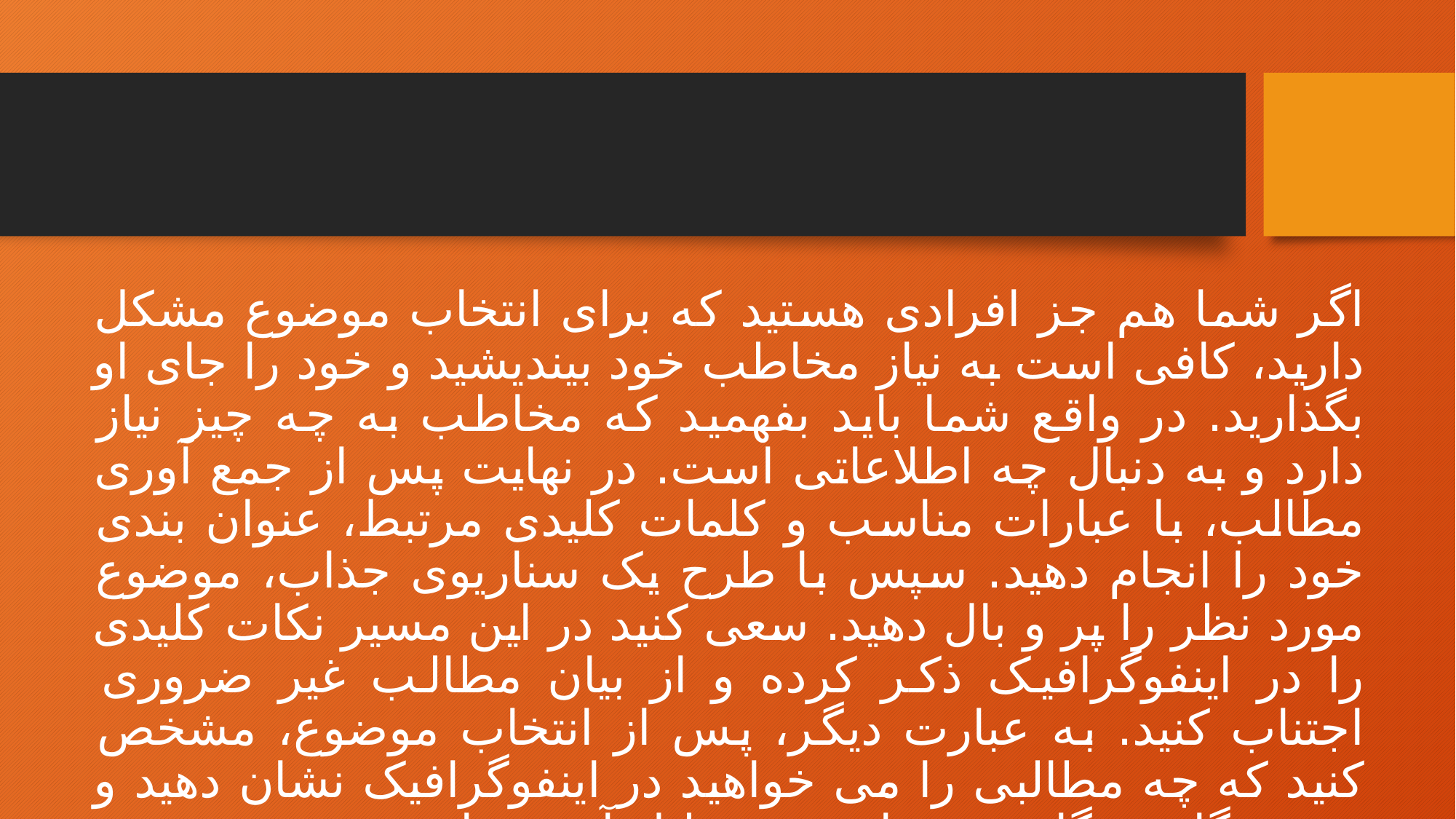

اگر شما هم جز افرادی هستید که برای انتخاب موضوع مشکل دارید، کافی است به نیاز مخاطب خود بیندیشید و خود را جای او بگذارید. در واقع شما باید بفهمید که مخاطب به چه چیز نیاز دارد و به دنبال چه اطلاعاتی است. در نهایت پس از جمع آوری مطالب، با عبارات مناسب و کلمات کلیدی مرتبط، عنوان بندی خود را انجام دهید. سپس با طرح یک سناریوی جذاب، موضوع مورد نظر را پر و بال دهید. سعی کنید در این مسیر نکات کلیدی را در اینفوگرافیک ذکر کرده و از بیان مطالب غیر ضروری اجتناب کنید. به عبارت دیگر، پس از انتخاب موضوع، مشخص کنید که چه مطالبی را می خواهید در اینفوگرافیک نشان دهید و سپس گام به گام به پردازش و تحلیل آن بپردازید.